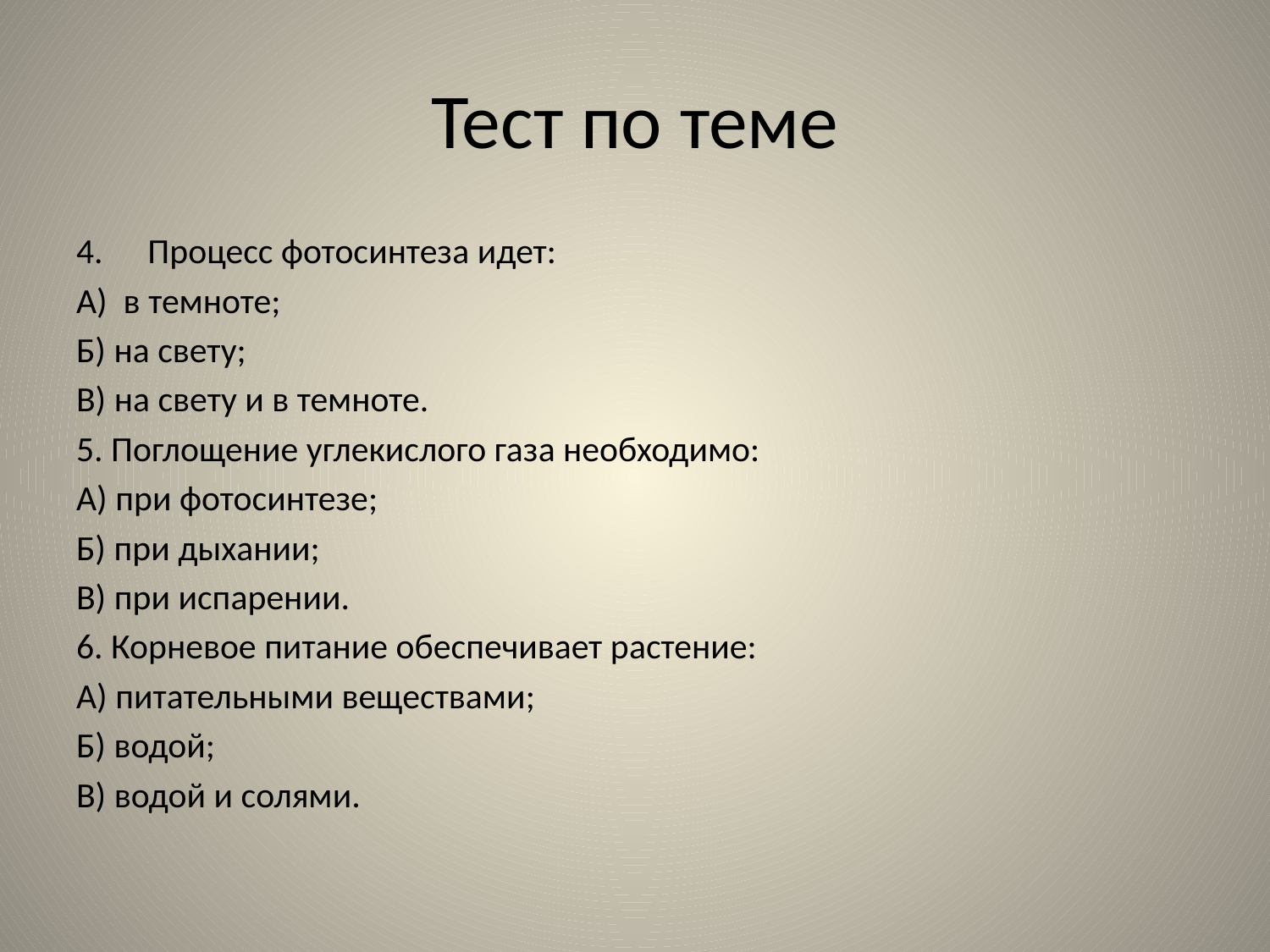

# Тест по теме
Процесс фотосинтеза идет:
А)  в темноте;
Б) на свету;
В) на свету и в темноте.
5. Поглощение углекислого газа необходимо:
А) при фотосинтезе;
Б) при дыхании;
В) при испарении.
6. Корневое питание обеспечивает растение:
А) питательными веществами;
Б) водой;
В) водой и солями.